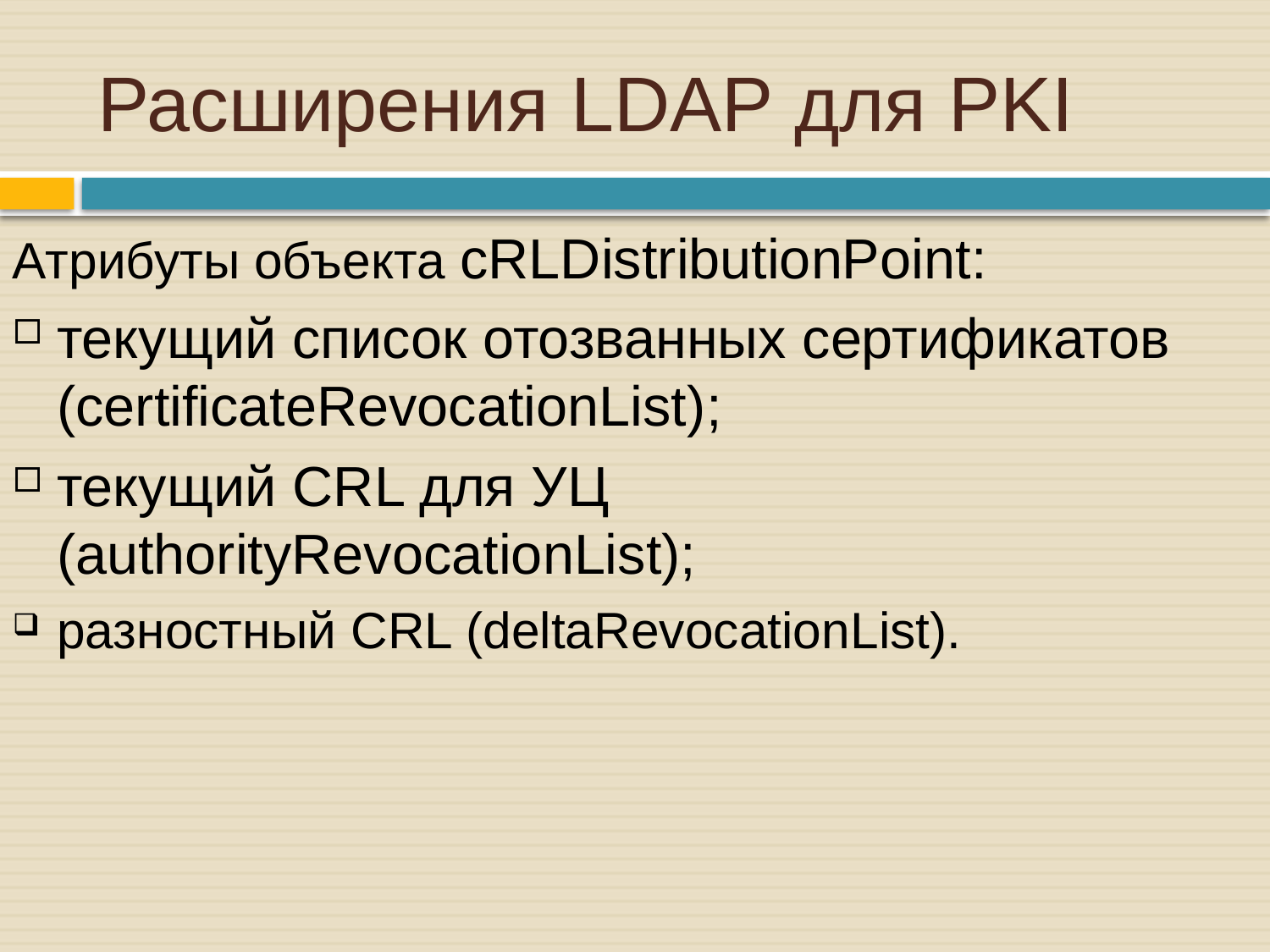

# Расширения LDAP для PKI
Атрибуты объекта cRLDistributionPoint:
текущий список отозванных сертификатов (certificateRevocationList);
текущий CRL для УЦ (authorityRevocationList);
разностный CRL (deltaRevocationList).